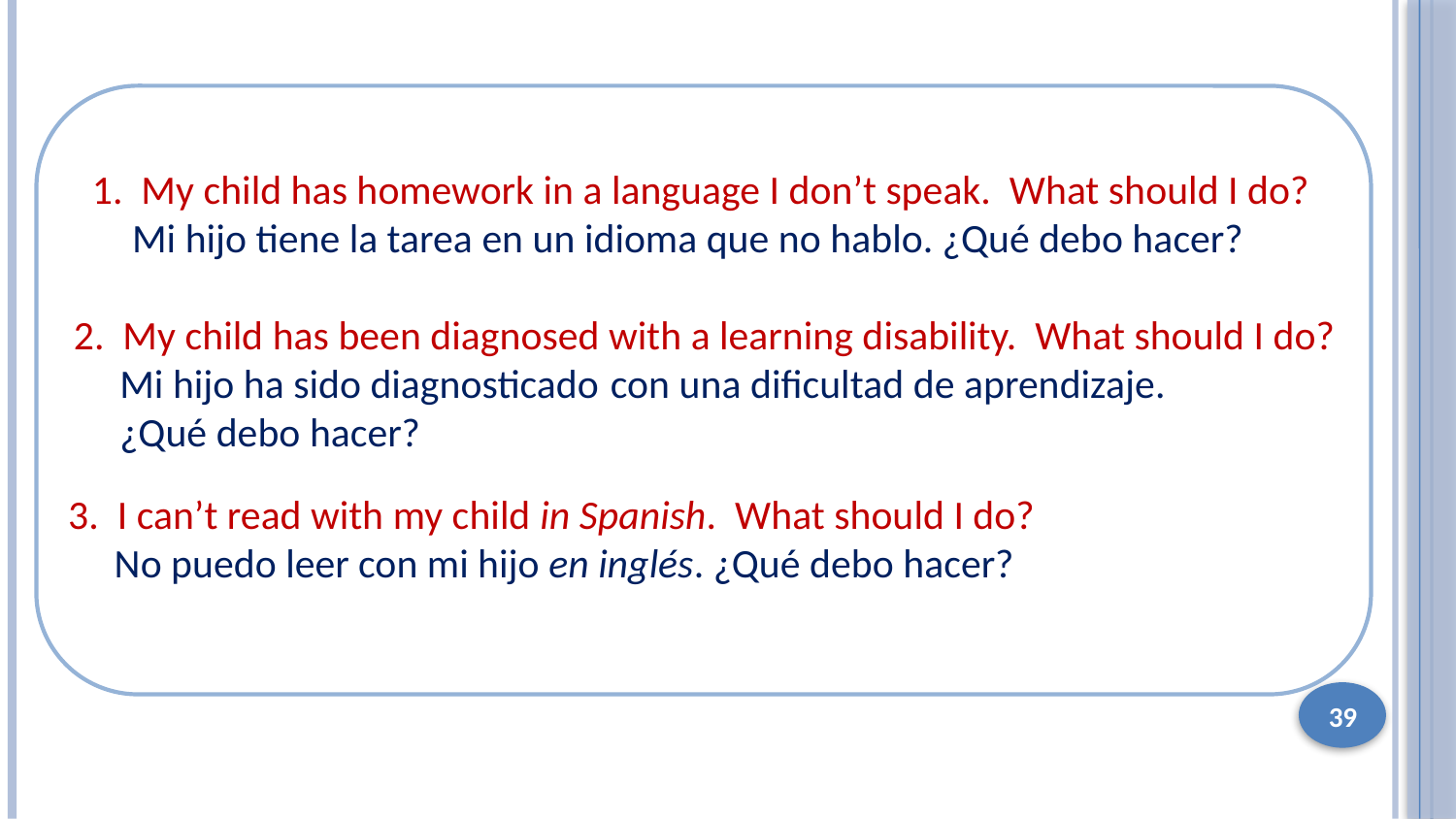

1.  My child has homework in a language I don’t speak.  What should I do?
     Mi hijo tiene la tarea en un idioma que no hablo. ¿Qué debo hacer?
2.  My child has been diagnosed with a learning disability.  What should I do?
     Mi hijo ha sido diagnosticado con una dificultad de aprendizaje.
     ¿Qué debo hacer?
3.  I can’t read with my child in Spanish.  What should I do?
     No puedo leer con mi hijo en inglés. ¿Qué debo hacer?
39